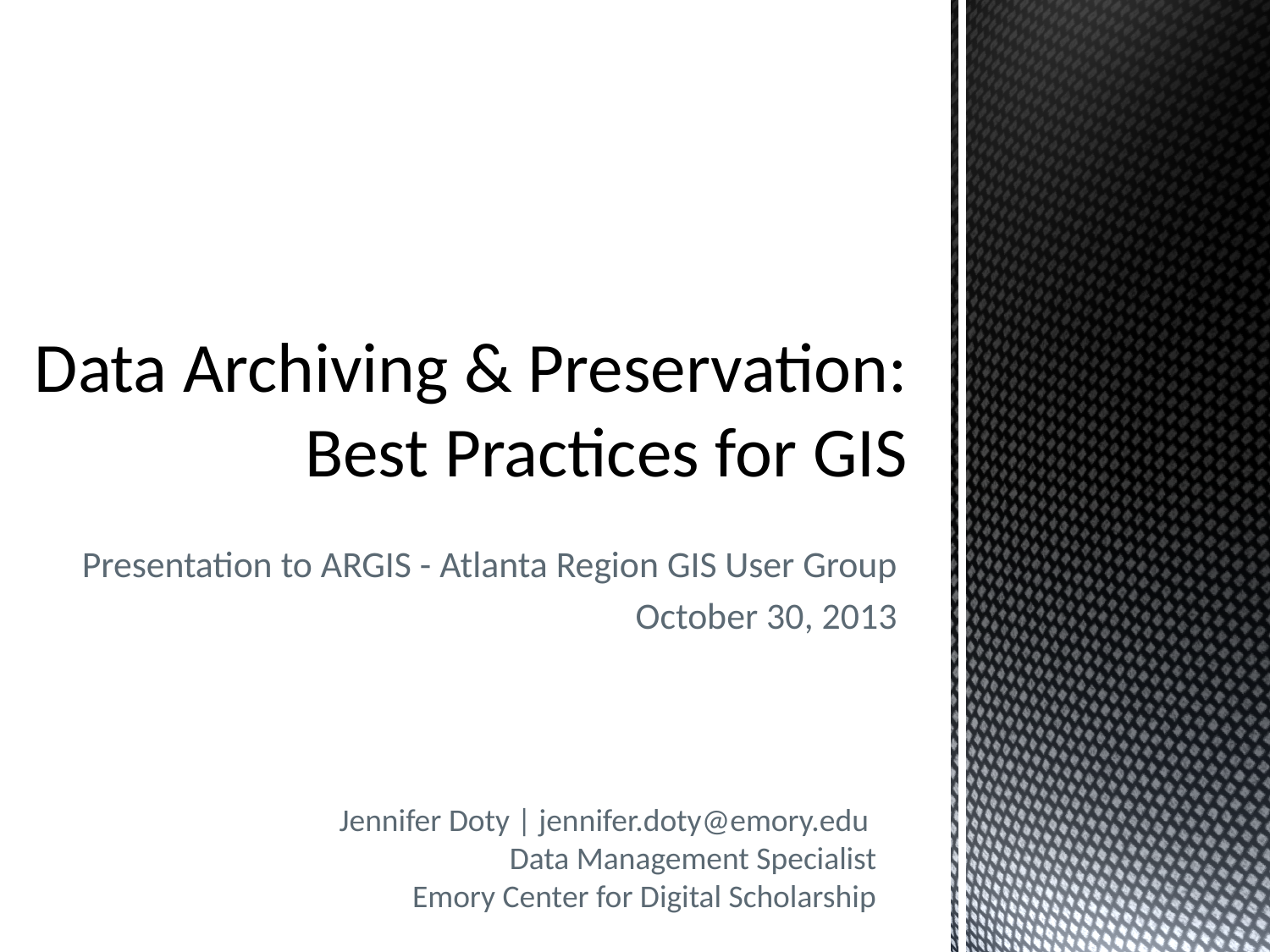

# Data Archiving & Preservation: Best Practices for GIS

Presentation to ARGIS - Atlanta Region GIS User Group
October 30, 2013
Jennifer Doty | jennifer.doty@emory.edu
Data Management Specialist
Emory Center for Digital Scholarship